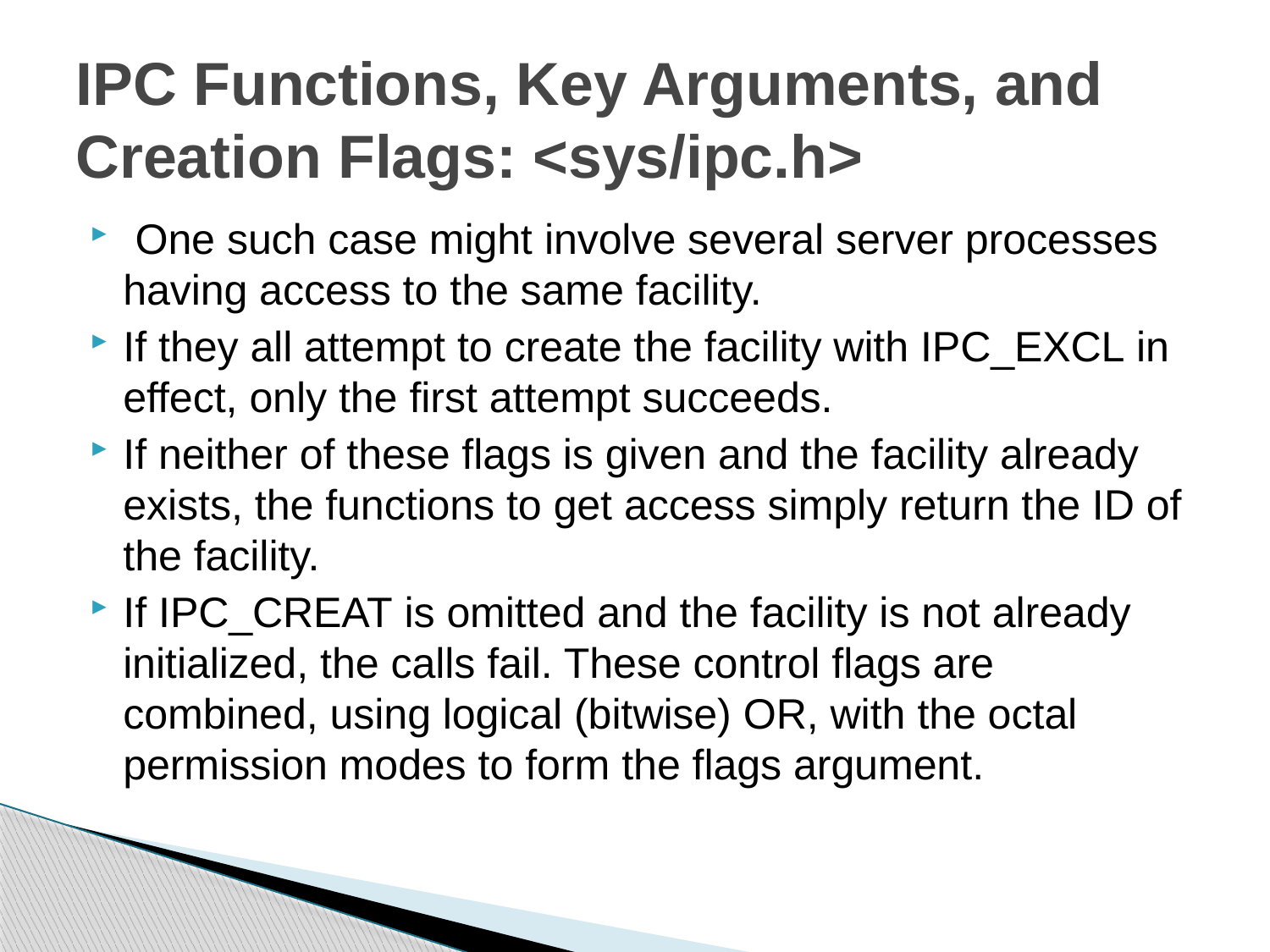

# IPC Functions, Key Arguments, and Creation Flags: <sys/ipc.h>
 One such case might involve several server processes having access to the same facility.
If they all attempt to create the facility with IPC_EXCL in effect, only the first attempt succeeds.
If neither of these flags is given and the facility already exists, the functions to get access simply return the ID of the facility.
If IPC_CREAT is omitted and the facility is not already initialized, the calls fail. These control flags are combined, using logical (bitwise) OR, with the octal permission modes to form the flags argument.